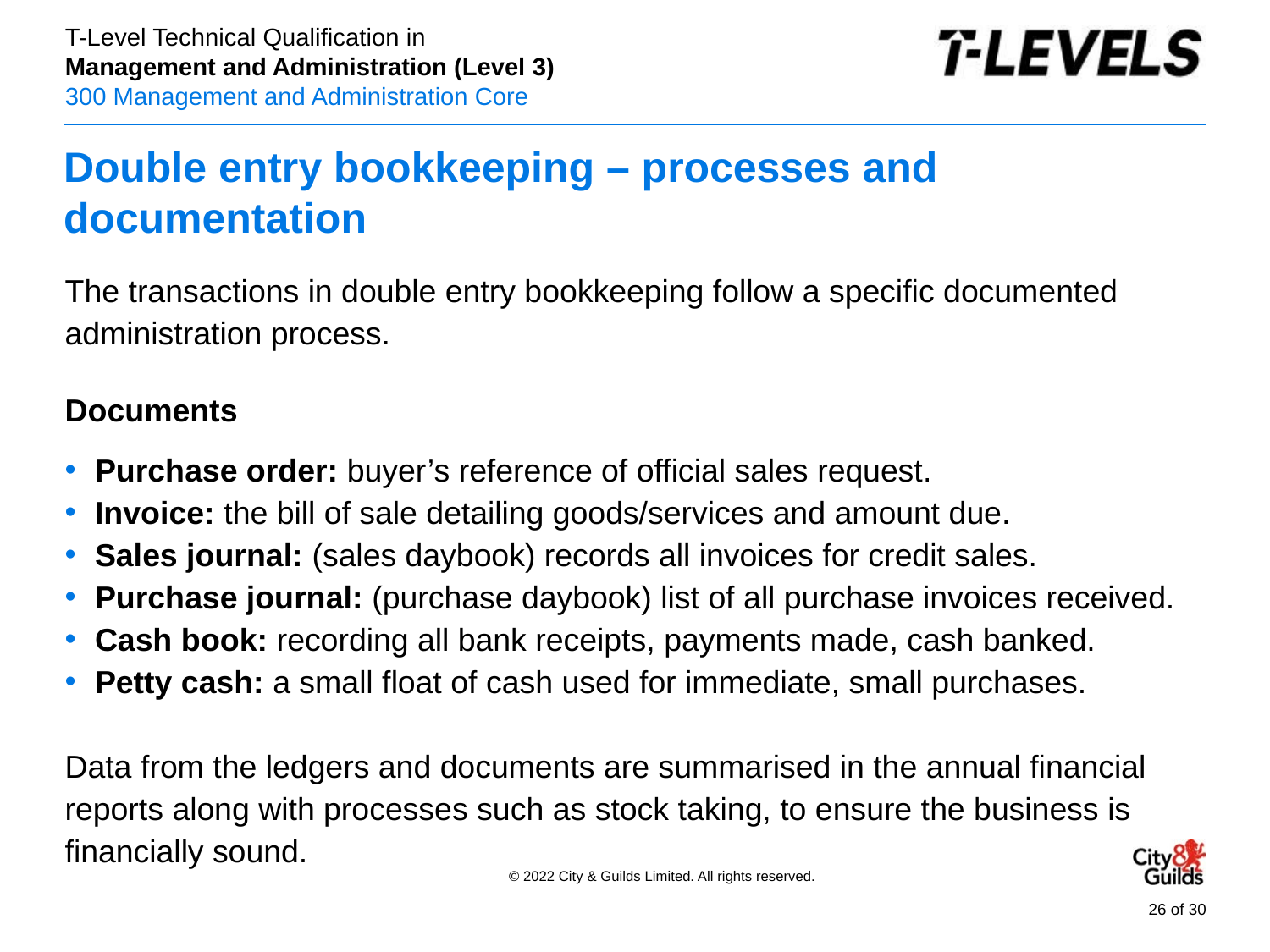

# Double entry bookkeeping – processes and documentation
The transactions in double entry bookkeeping follow a specific documented administration process.
Documents
Purchase order: buyer’s reference of official sales request.
Invoice: the bill of sale detailing goods/services and amount due.
Sales journal: (sales daybook) records all invoices for credit sales.
Purchase journal: (purchase daybook) list of all purchase invoices received.
Cash book: recording all bank receipts, payments made, cash banked.
Petty cash: a small float of cash used for immediate, small purchases.

Data from the ledgers and documents are summarised in the annual financial reports along with processes such as stock taking, to ensure the business is financially sound.